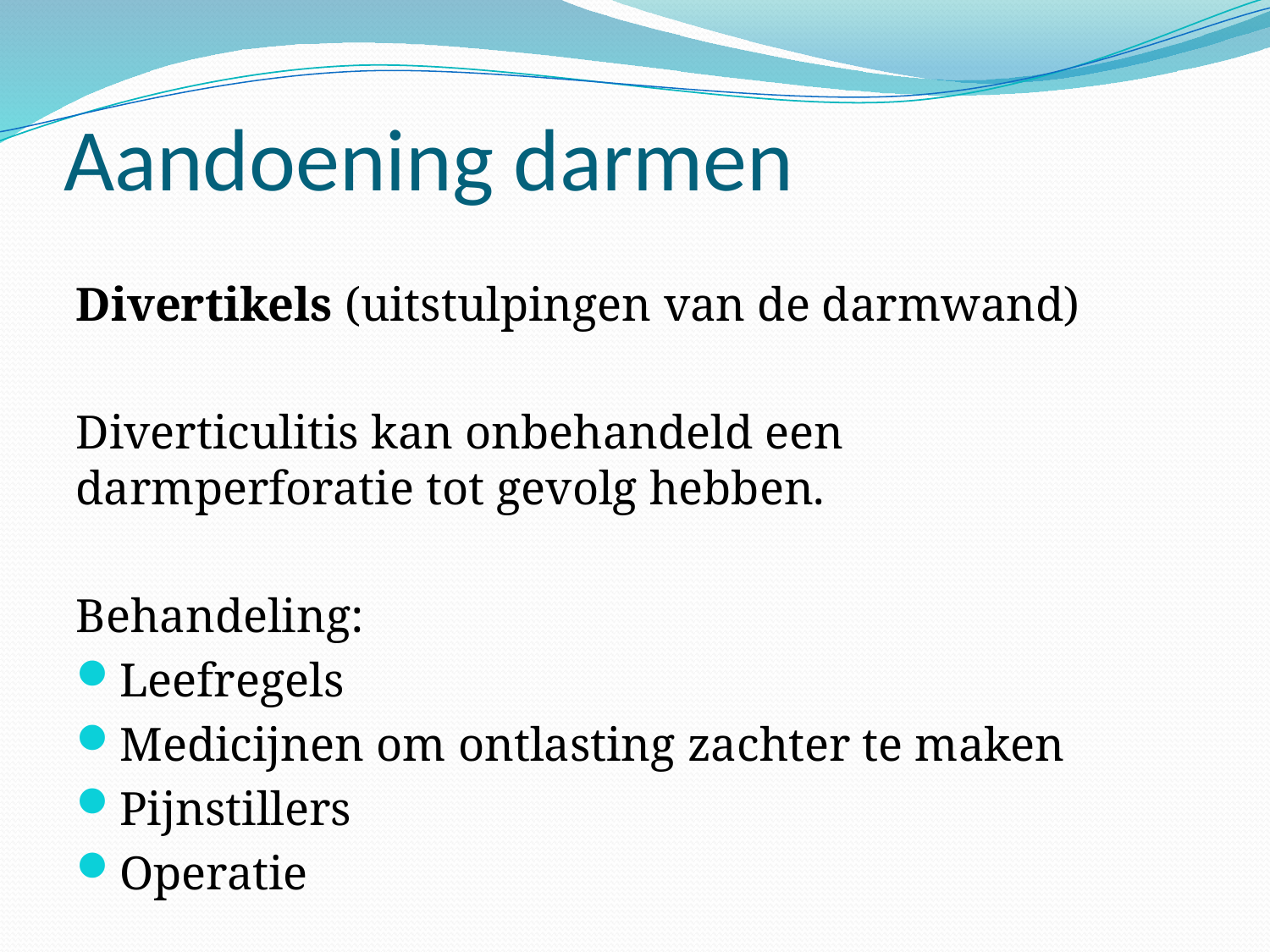

# Aandoening darmen
Divertikels (uitstulpingen van de darmwand)

Diverticulitis kan onbehandeld een darmperforatie tot gevolg hebben.

Behandeling:
Leefregels
Medicijnen om ontlasting zachter te maken
Pijnstillers
Operatie